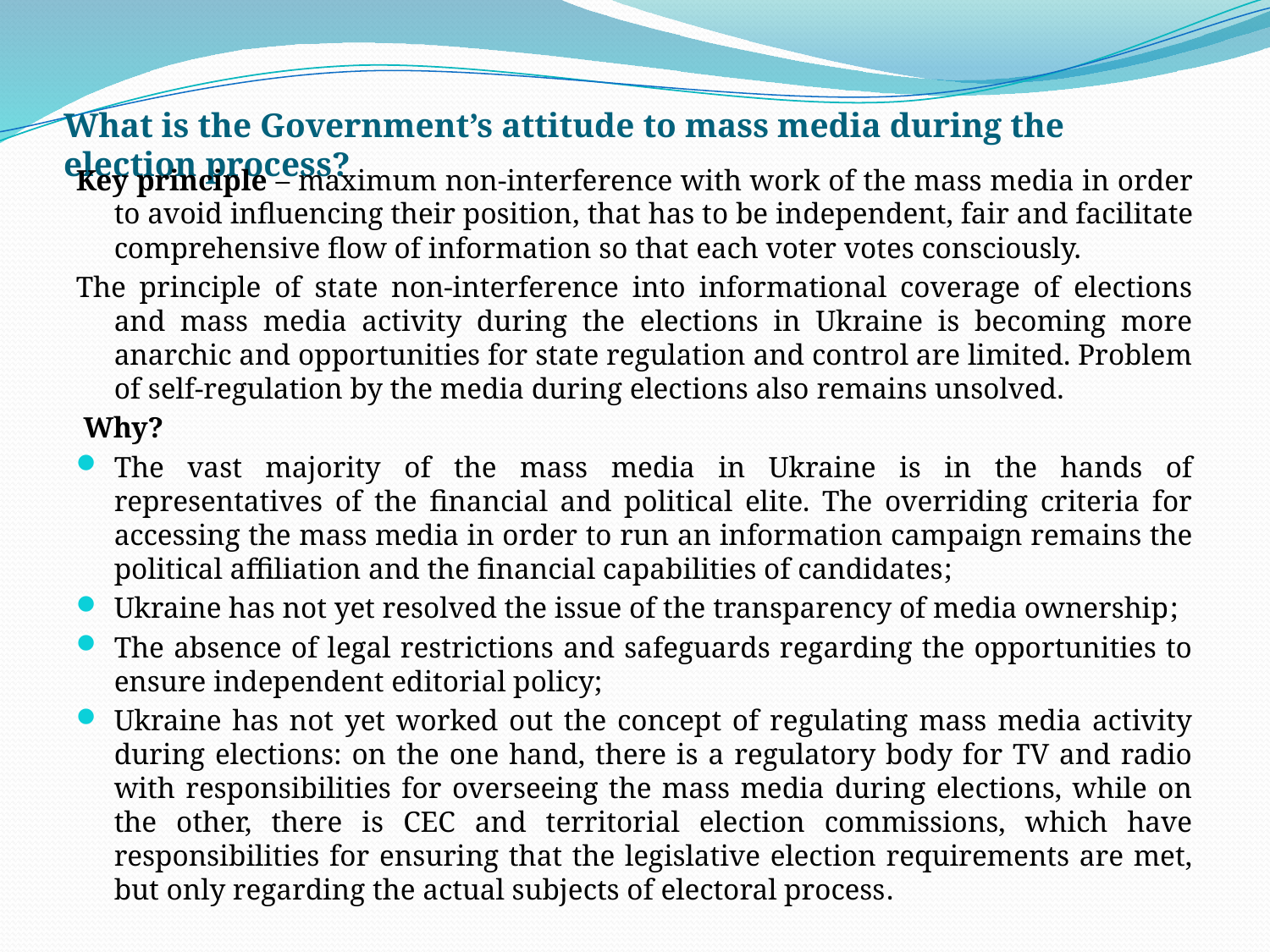

# What is the Government’s attitude to mass media during the election process?
Key principle – maximum non-interference with work of the mass media in order to avoid influencing their position, that has to be independent, fair and facilitate comprehensive flow of information so that each voter votes consciously.
The principle of state non-interference into informational coverage of elections and mass media activity during the elections in Ukraine is becoming more anarchic and opportunities for state regulation and control are limited. Problem of self-regulation by the media during elections also remains unsolved.
 Why?
The vast majority of the mass media in Ukraine is in the hands of representatives of the financial and political elite. The overriding criteria for accessing the mass media in order to run an information campaign remains the political affiliation and the financial capabilities of candidates;
Ukraine has not yet resolved the issue of the transparency of media ownership;
The absence of legal restrictions and safeguards regarding the opportunities to ensure independent editorial policy;
Ukraine has not yet worked out the concept of regulating mass media activity during elections: on the one hand, there is a regulatory body for TV and radio with responsibilities for overseeing the mass media during elections, while on the other, there is CEC and territorial election commissions, which have responsibilities for ensuring that the legislative election requirements are met, but only regarding the actual subjects of electoral process.